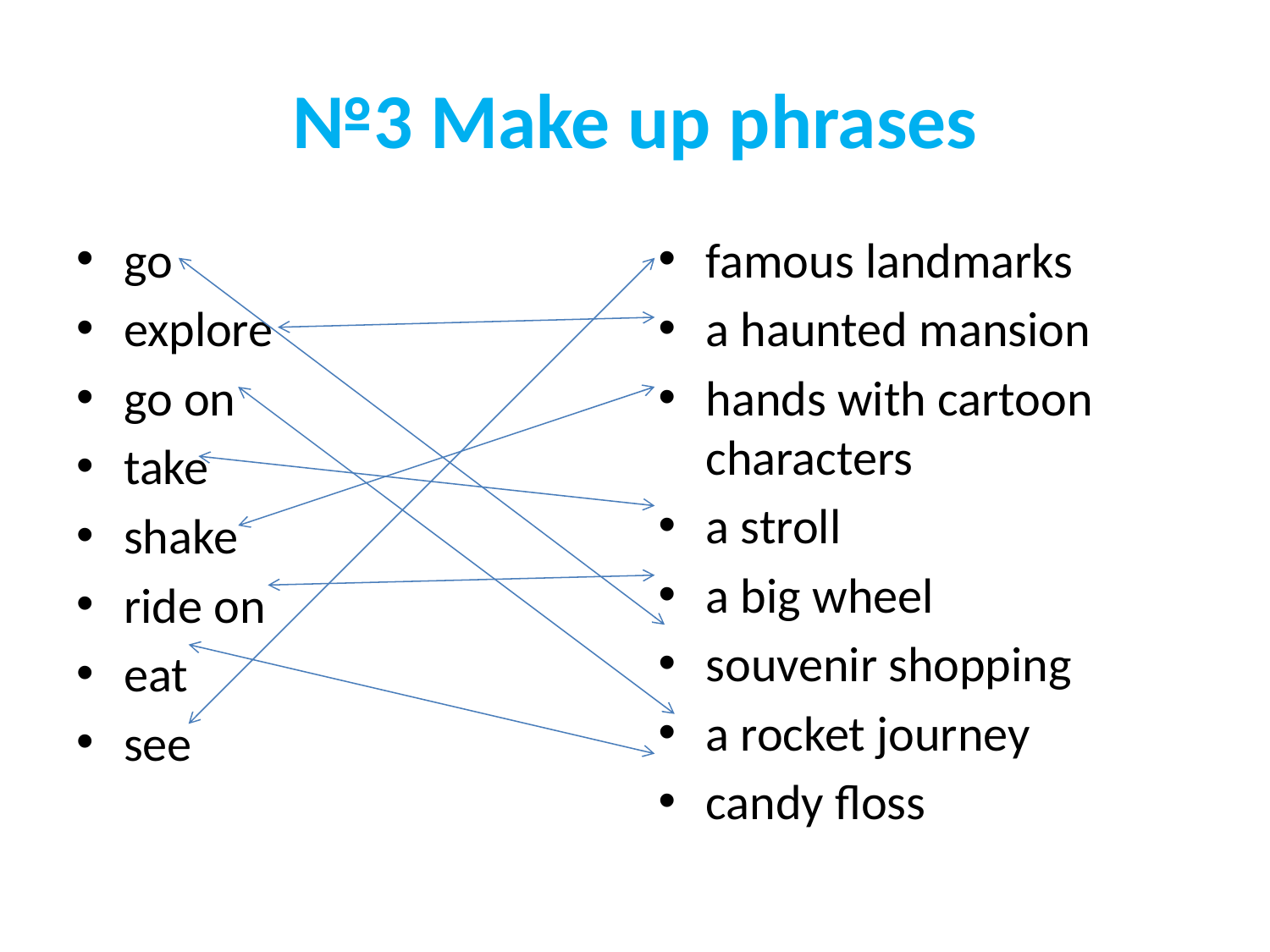

# №3 Make up phrases
go
explore
go on
take
shake
ride on
eat
see

famous landmarks
a haunted mansion
hands with cartoon characters
a stroll
a big wheel
souvenir shopping
a rocket journey
candy floss